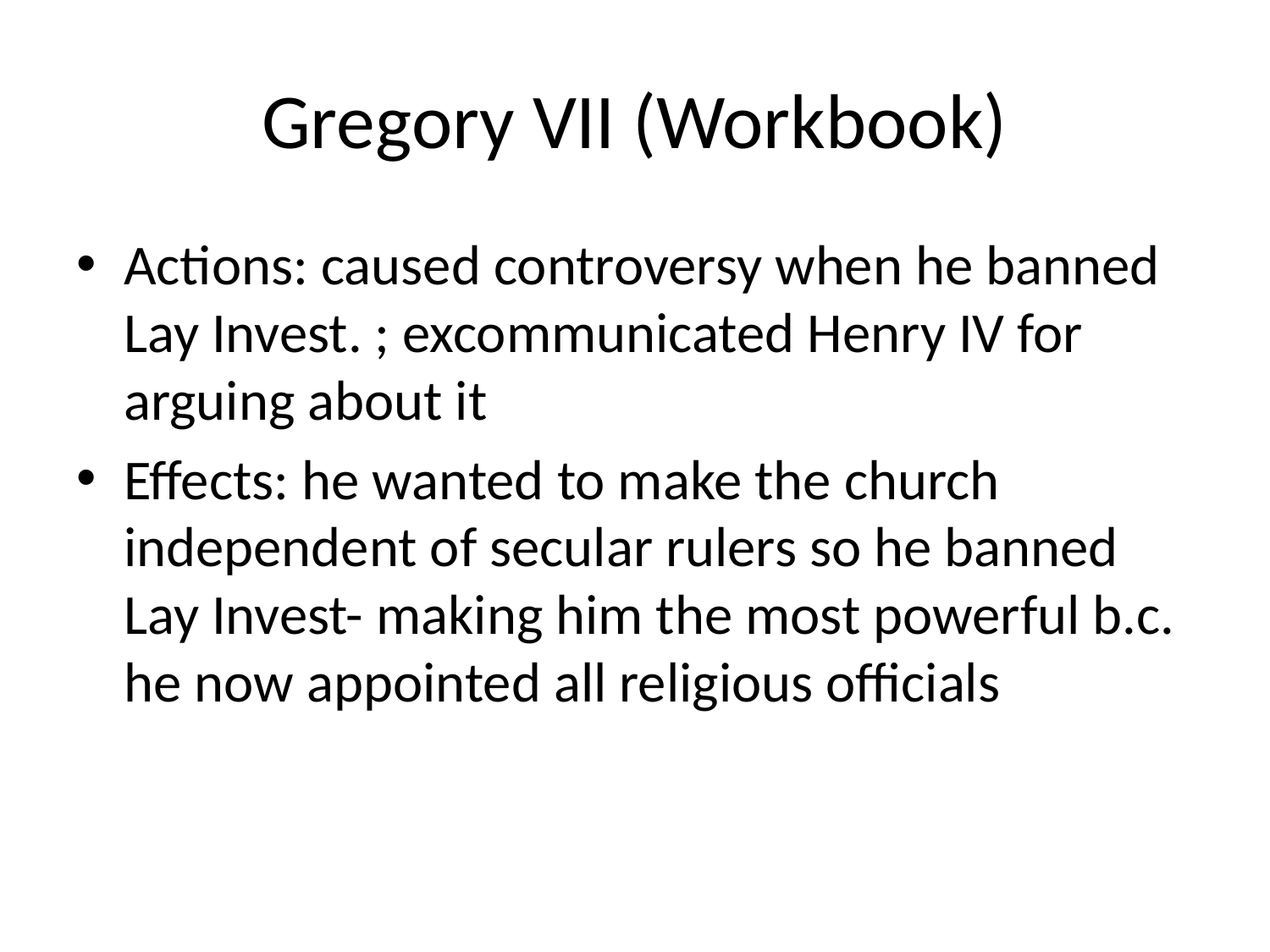

# Gregory VII (Workbook)
Actions: caused controversy when he banned Lay Invest. ; excommunicated Henry IV for arguing about it
Effects: he wanted to make the church independent of secular rulers so he banned Lay Invest- making him the most powerful b.c. he now appointed all religious officials